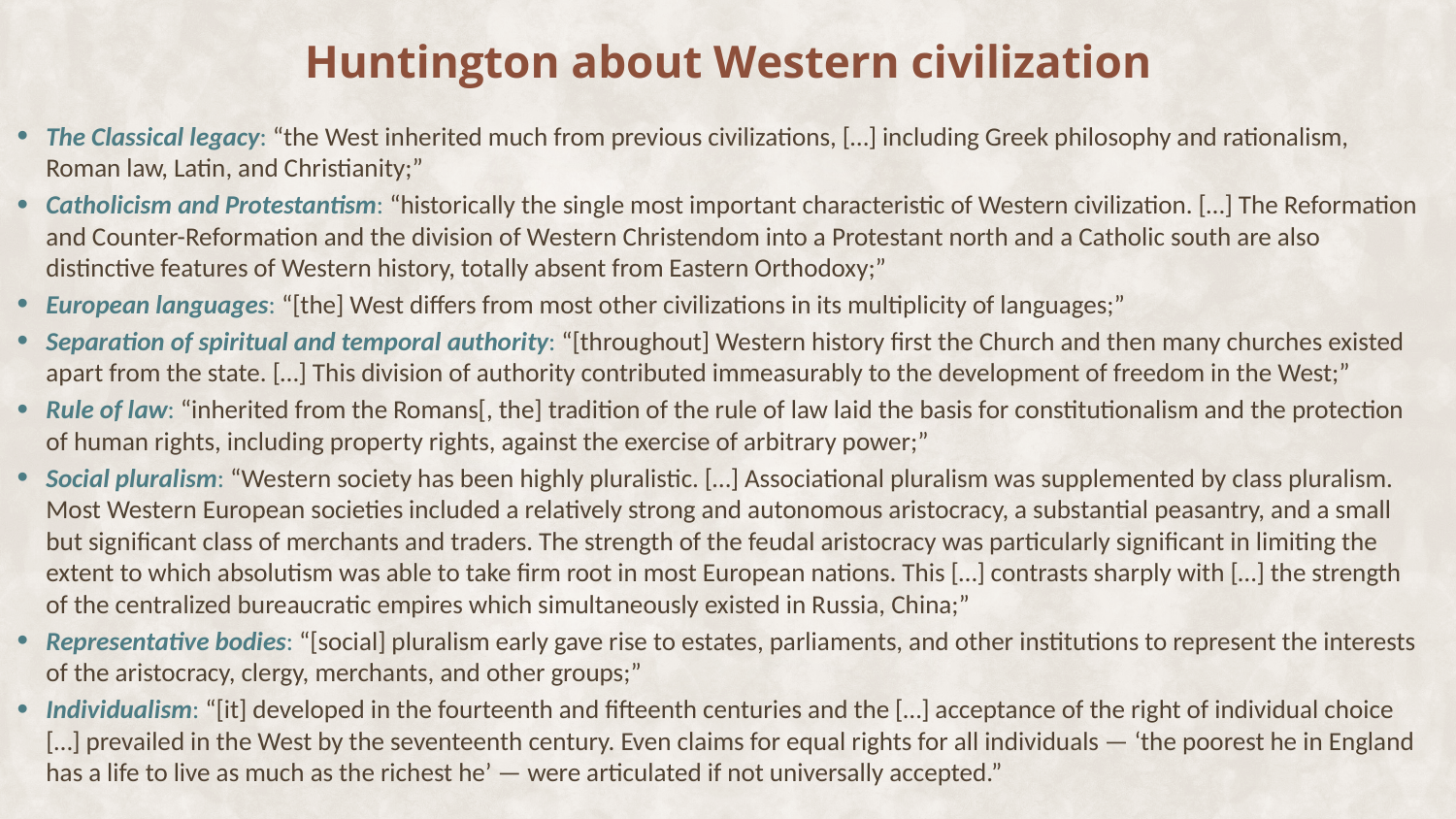

Huntington about Western civilization
The Classical legacy: “the West inherited much from previous civilizations, […] including Greek philosophy and rationalism, Roman law, Latin, and Christianity;”
Catholicism and Protestantism: “historically the single most important characteristic of Western civilization. […] The Reformation and Counter-Reformation and the division of Western Christendom into a Protestant north and a Catholic south are also distinctive features of Western history, totally absent from Eastern Orthodoxy;”
European languages: “[the] West differs from most other civilizations in its multiplicity of languages;”
Separation of spiritual and temporal authority: “[throughout] Western history first the Church and then many churches existed apart from the state. […] This division of authority contributed immeasurably to the development of freedom in the West;”
Rule of law: “inherited from the Romans[, the] tradition of the rule of law laid the basis for constitutionalism and the protection of human rights, including property rights, against the exercise of arbitrary power;”
Social pluralism: “Western society has been highly pluralistic. […] Associational pluralism was supplemented by class pluralism. Most Western European societies included a relatively strong and autonomous aristocracy, a substantial peasantry, and a small but significant class of merchants and traders. The strength of the feudal aristocracy was particularly significant in limiting the extent to which absolutism was able to take firm root in most European nations. This […] contrasts sharply with […] the strength of the centralized bureaucratic empires which simultaneously existed in Russia, China;”
Representative bodies: “[social] pluralism early gave rise to estates, parliaments, and other institutions to represent the interests of the aristocracy, clergy, merchants, and other groups;”
Individualism: “[it] developed in the fourteenth and fifteenth centuries and the […] acceptance of the right of individual choice […] prevailed in the West by the seventeenth century. Even claims for equal rights for all individuals — ‘the poorest he in England has a life to live as much as the richest he’ — were articulated if not universally accepted.”